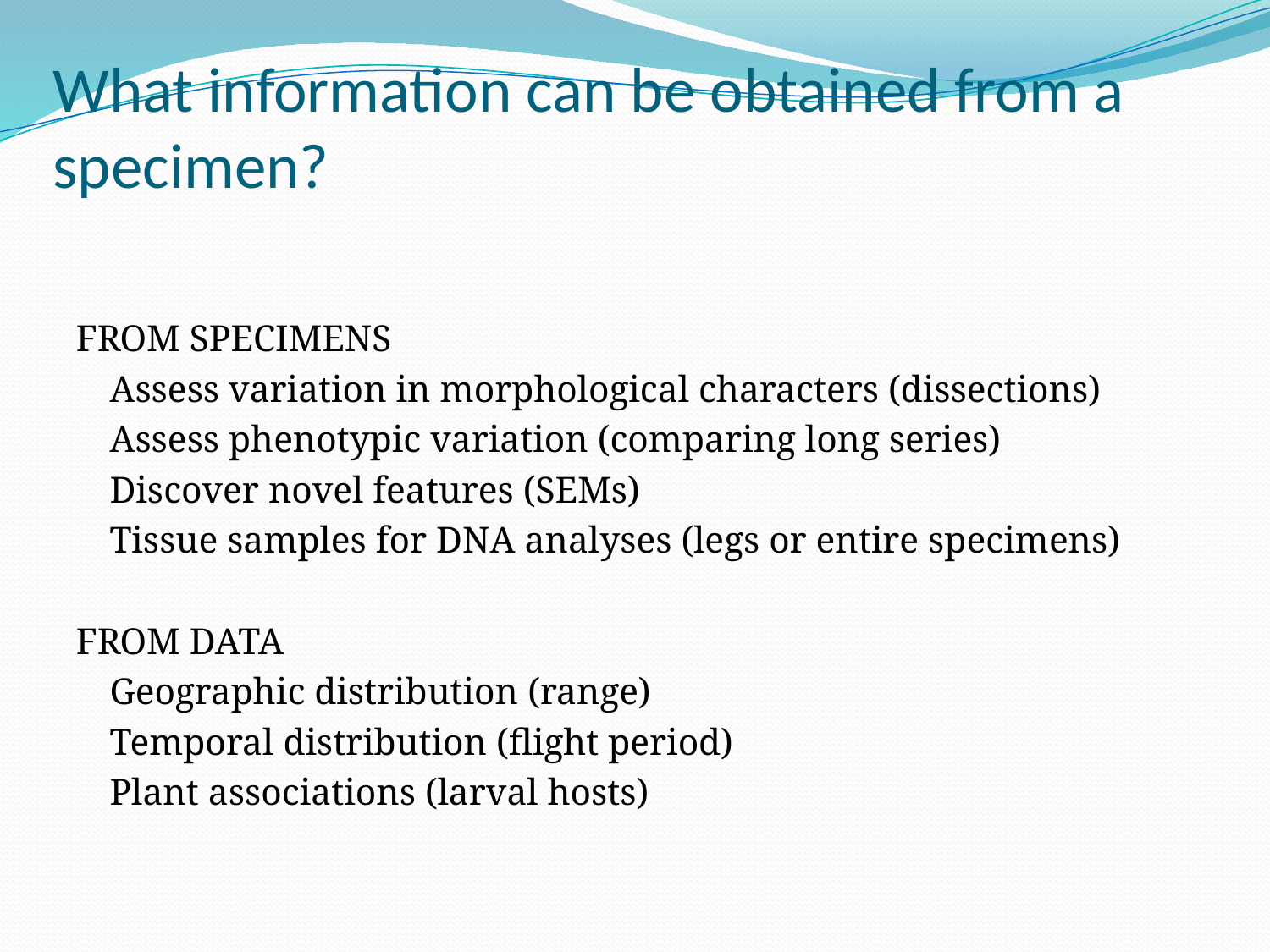

# What information can be obtained from a specimen?

FROM SPECIMENS
	Assess variation in morphological characters (dissections)
	Assess phenotypic variation (comparing long series)
	Discover novel features (SEMs)
	Tissue samples for DNA analyses (legs or entire specimens)

FROM DATA
	Geographic distribution (range)
	Temporal distribution (flight period)
	Plant associations (larval hosts)